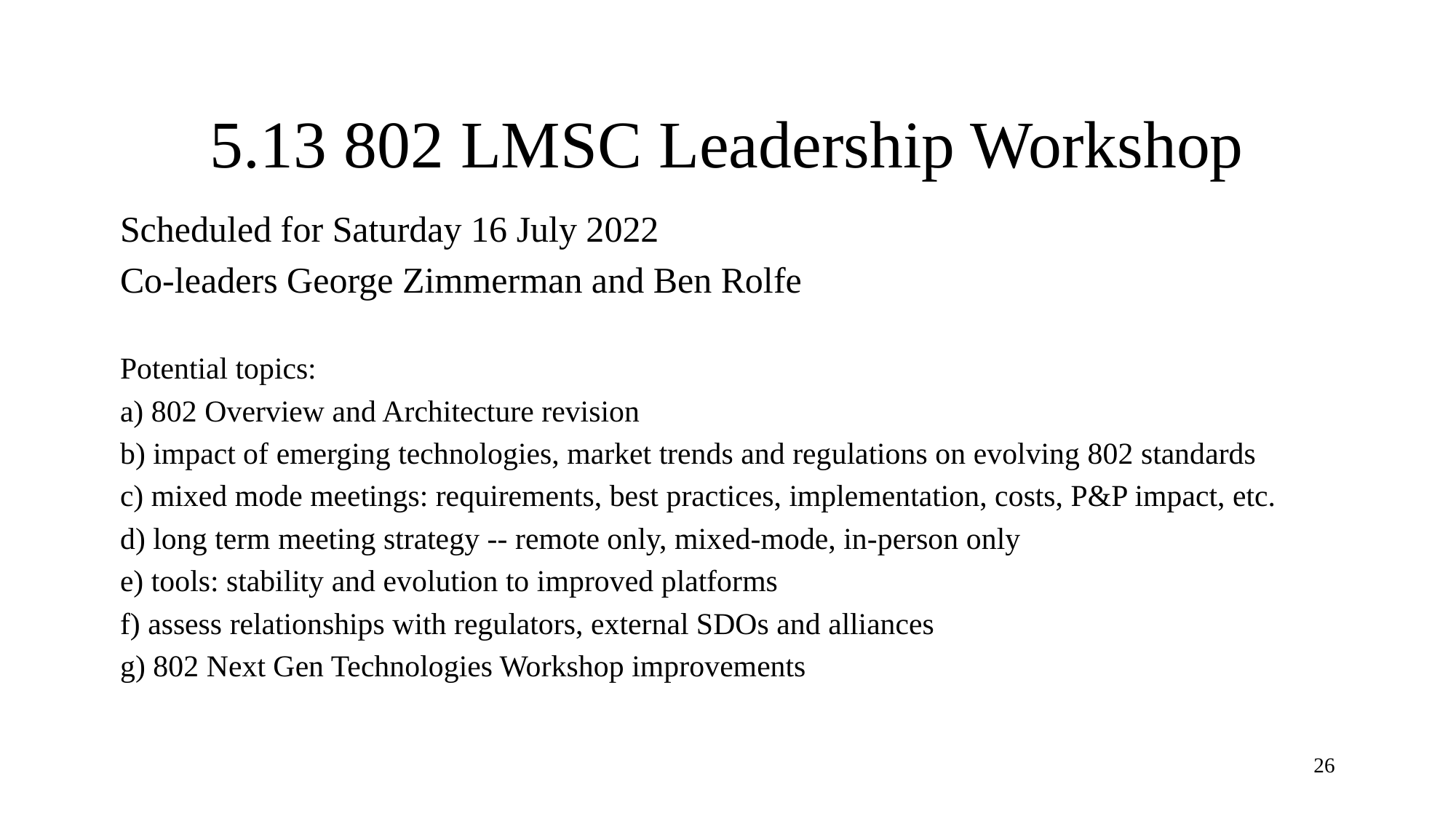

# 5.13 802 LMSC Leadership Workshop
Scheduled for Saturday 16 July 2022
Co-leaders George Zimmerman and Ben Rolfe

Potential topics:
a) 802 Overview and Architecture revision
b) impact of emerging technologies, market trends and regulations on evolving 802 standards
c) mixed mode meetings: requirements, best practices, implementation, costs, P&P impact, etc.
d) long term meeting strategy -- remote only, mixed-mode, in-person only
e) tools: stability and evolution to improved platforms
f) assess relationships with regulators, external SDOs and alliances
g) 802 Next Gen Technologies Workshop improvements
26